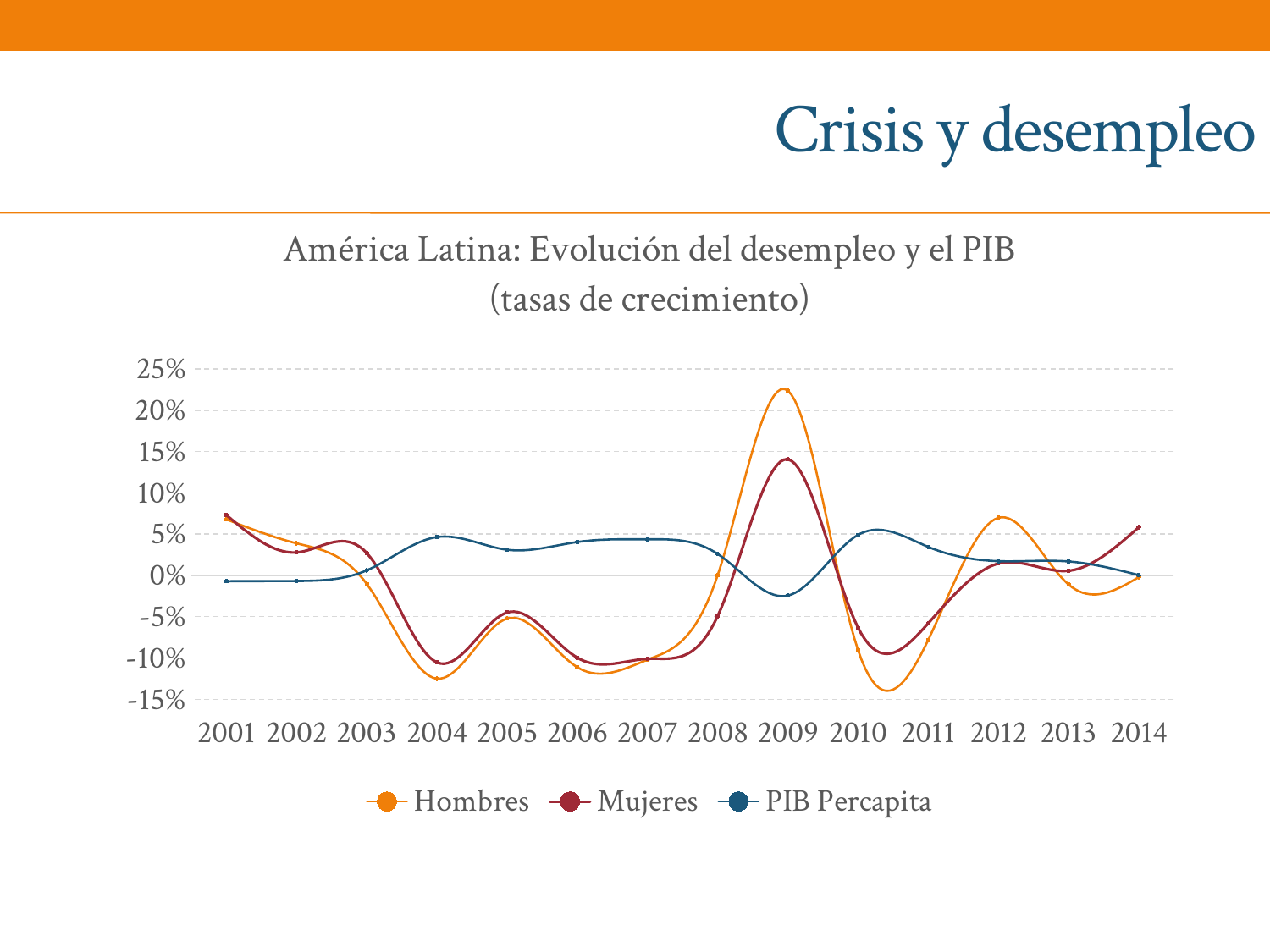

# Crisis y desempleo

### Chart: América Latina: Evolución del desempleo y el PIB
(tasas de crecimiento)

| Category | Hombres | Mujeres | PIB Percapita |
|---|---|---|---|
| 2001 | 0.06783437319433783 | 0.07308472104316066 | -0.00705019608009827 |
| 2002 | 0.0388375313019953 | 0.027786279268187553 | -0.006788019767968612 |
| 2003 | -0.010254178128225266 | 0.027081105677297934 | 0.006064147373795015 |
| 2004 | -0.12507040964015081 | -0.1053916897237469 | 0.04638486428186961 |
| 2005 | -0.05228265937499155 | -0.04492755125724901 | 0.031053029814647637 |
| 2006 | -0.11125429912179208 | -0.09972129864806467 | 0.040410083661546414 |
| 2007 | -0.1021894882496659 | -0.10105687841815947 | 0.04373238214819697 |
| 2008 | -9.446024313852774e-07 | -0.04937502561515417 | 0.02603598925368189 |
| 2009 | 0.2238127654259805 | 0.14057342489094515 | -0.024487630157723927 |
| 2010 | -0.09037756077225378 | -0.06322802422182827 | 0.04901409799343326 |
| 2011 | -0.0783363290486142 | -0.05811288848825502 | 0.034543219210942944 |
| 2012 | 0.0697268359093246 | 0.014390795455374805 | 0.01721919794537774 |
| 2013 | -0.011058451816745807 | 0.005603985056040095 | 0.01684737200586084 |
| 2014 | -0.0021964856230033414 | 0.05823529411764694 | 0.00035442845743527407 |